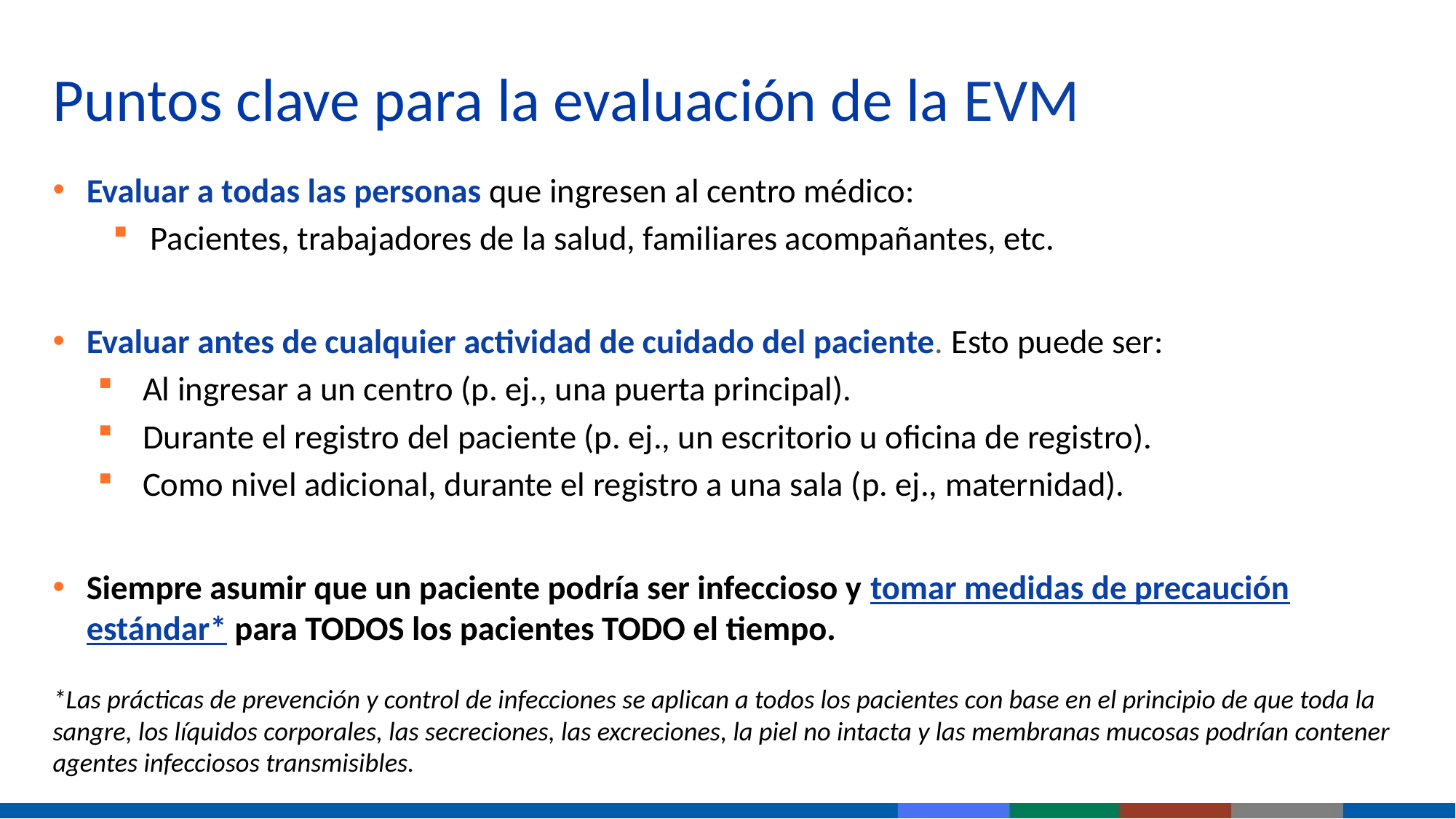

# Puntos clave para la evaluación de la EVM
Evaluar a todas las personas que ingresen al centro médico:
Pacientes, trabajadores de la salud, familiares acompañantes, etc.

Evaluar antes de cualquier actividad de cuidado del paciente. Esto puede ser:
Al ingresar a un centro (p. ej., una puerta principal).
Durante el registro del paciente (p. ej., un escritorio u oficina de registro).
Como nivel adicional, durante el registro a una sala (p. ej., maternidad).

Siempre asumir que un paciente podría ser infeccioso y tomar medidas de precaución estándar* para TODOS los pacientes TODO el tiempo.

*Las prácticas de prevención y control de infecciones se aplican a todos los pacientes con base en el principio de que toda la sangre, los líquidos corporales, las secreciones, las excreciones, la piel no intacta y las membranas mucosas podrían contener agentes infecciosos transmisibles.